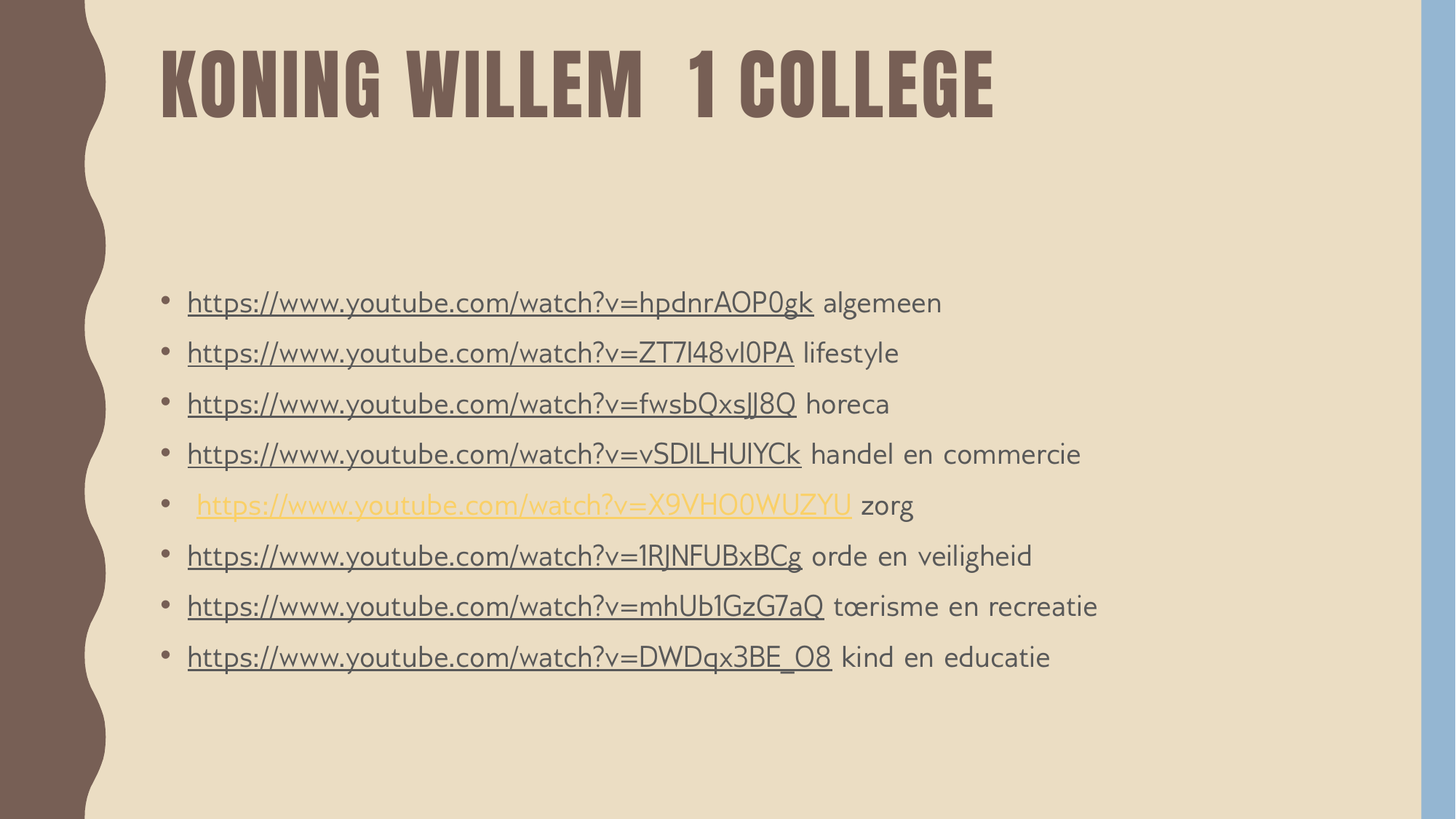

# koning Willem  1 college
https://www.youtube.com/watch?v=hpdnrAOP0gk algemeen
https://www.youtube.com/watch?v=ZT7l48vl0PA lifestyle
https://www.youtube.com/watch?v=fwsbQxsJJ8Q horeca
https://www.youtube.com/watch?v=vSDlLHUIYCk handel en commercie
 https://www.youtube.com/watch?v=X9VHO0WUZYU zorg
https://www.youtube.com/watch?v=1RJNFUBxBCg orde en veiligheid
https://www.youtube.com/watch?v=mhUb1GzG7aQ toerisme en recreatie
https://www.youtube.com/watch?v=DWDqx3BE_O8 kind en educatie